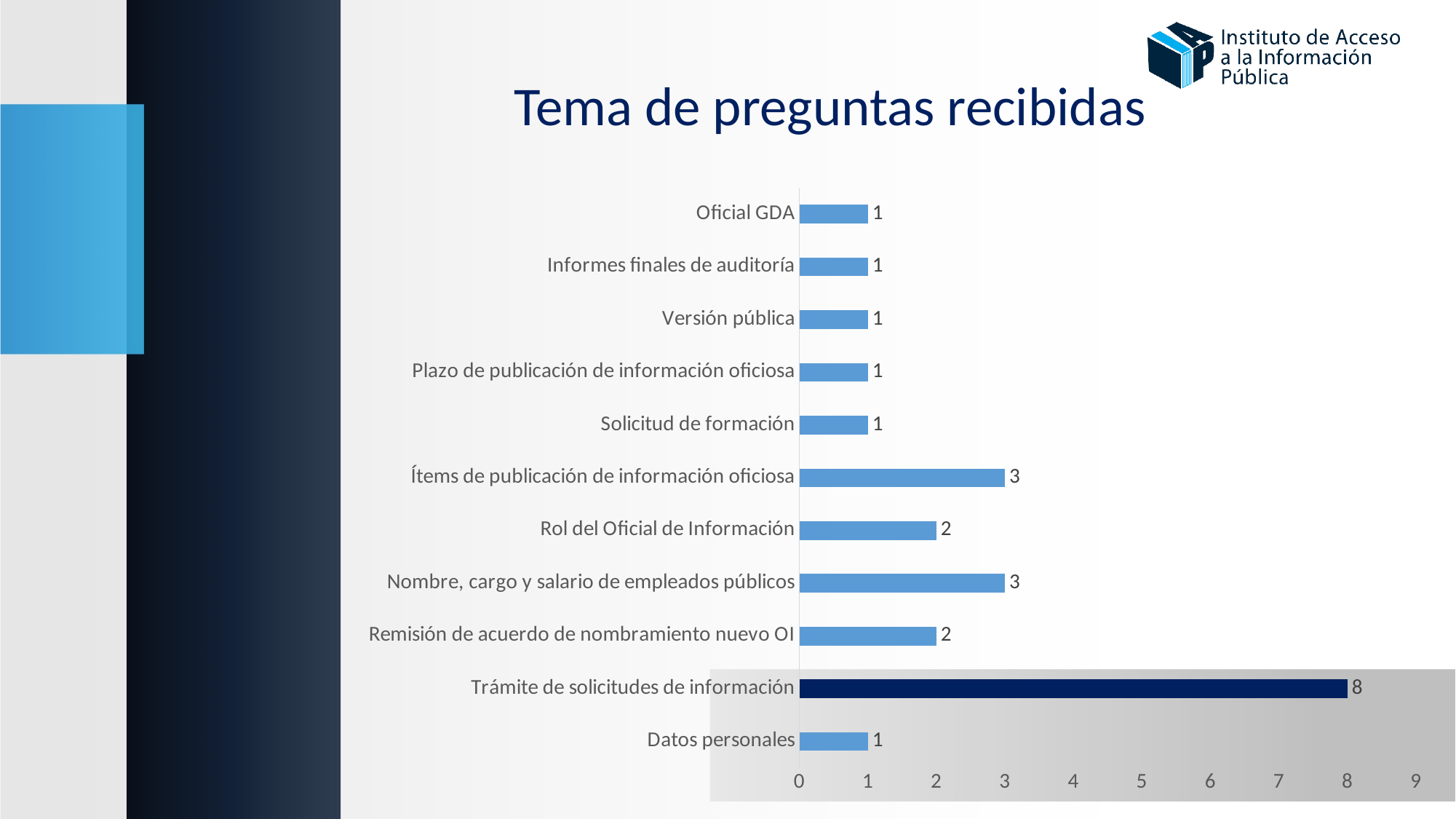

# Tema de preguntas recibidas

### Chart

| Category |  |
|---|---|
| Datos personales | 1.0 |
| Trámite de solicitudes de información | 8.0 |
| Remisión de acuerdo de nombramiento nuevo OI | 2.0 |
| Nombre, cargo y salario de empleados públicos | 3.0 |
| Rol del Oficial de Información | 2.0 |
| Ítems de publicación de información oficiosa | 3.0 |
| Solicitud de formación | 1.0 |
| Plazo de publicación de información oficiosa | 1.0 |
| Versión pública | 1.0 |
| Informes finales de auditoría | 1.0 |
| Oficial GDA | 1.0 |